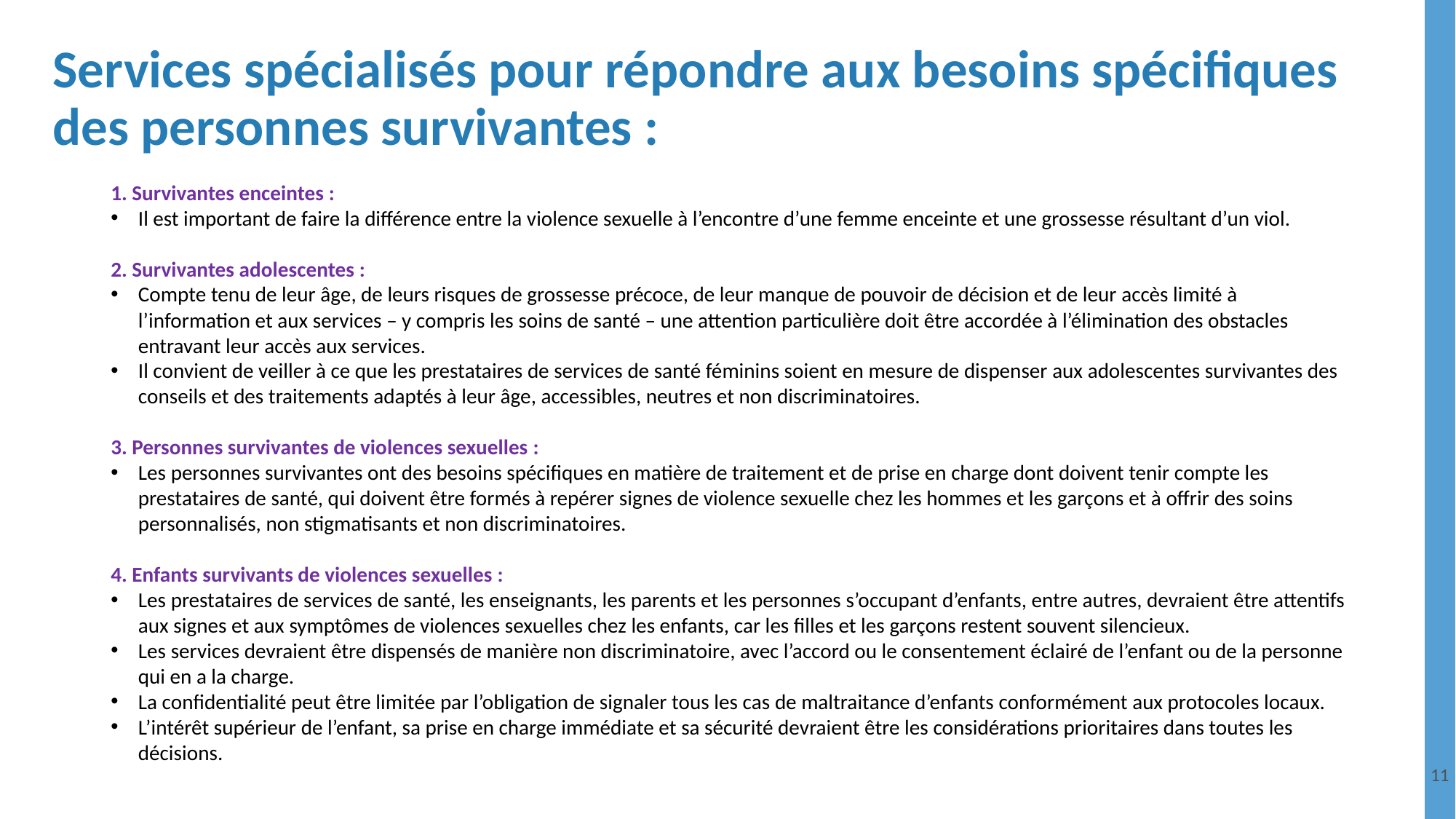

# Services spécialisés pour répondre aux besoins spécifiques des personnes survivantes :
1. Survivantes enceintes :
Il est important de faire la différence entre la violence sexuelle à l’encontre d’une femme enceinte et une grossesse résultant d’un viol.

2. Survivantes adolescentes :
Compte tenu de leur âge, de leurs risques de grossesse précoce, de leur manque de pouvoir de décision et de leur accès limité à l’information et aux services – y compris les soins de santé – une attention particulière doit être accordée à l’élimination des obstacles entravant leur accès aux services.
Il convient de veiller à ce que les prestataires de services de santé féminins soient en mesure de dispenser aux adolescentes survivantes des conseils et des traitements adaptés à leur âge, accessibles, neutres et non discriminatoires.

3. Personnes survivantes de violences sexuelles :
Les personnes survivantes ont des besoins spécifiques en matière de traitement et de prise en charge dont doivent tenir compte les prestataires de santé, qui doivent être formés à repérer signes de violence sexuelle chez les hommes et les garçons et à offrir des soins personnalisés, non stigmatisants et non discriminatoires.

4. Enfants survivants de violences sexuelles :
Les prestataires de services de santé, les enseignants, les parents et les personnes s’occupant d’enfants, entre autres, devraient être attentifs aux signes et aux symptômes de violences sexuelles chez les enfants, car les filles et les garçons restent souvent silencieux.
Les services devraient être dispensés de manière non discriminatoire, avec l’accord ou le consentement éclairé de l’enfant ou de la personne qui en a la charge.
La confidentialité peut être limitée par l’obligation de signaler tous les cas de maltraitance d’enfants conformément aux protocoles locaux.
L’intérêt supérieur de l’enfant, sa prise en charge immédiate et sa sécurité devraient être les considérations prioritaires dans toutes les décisions.
11